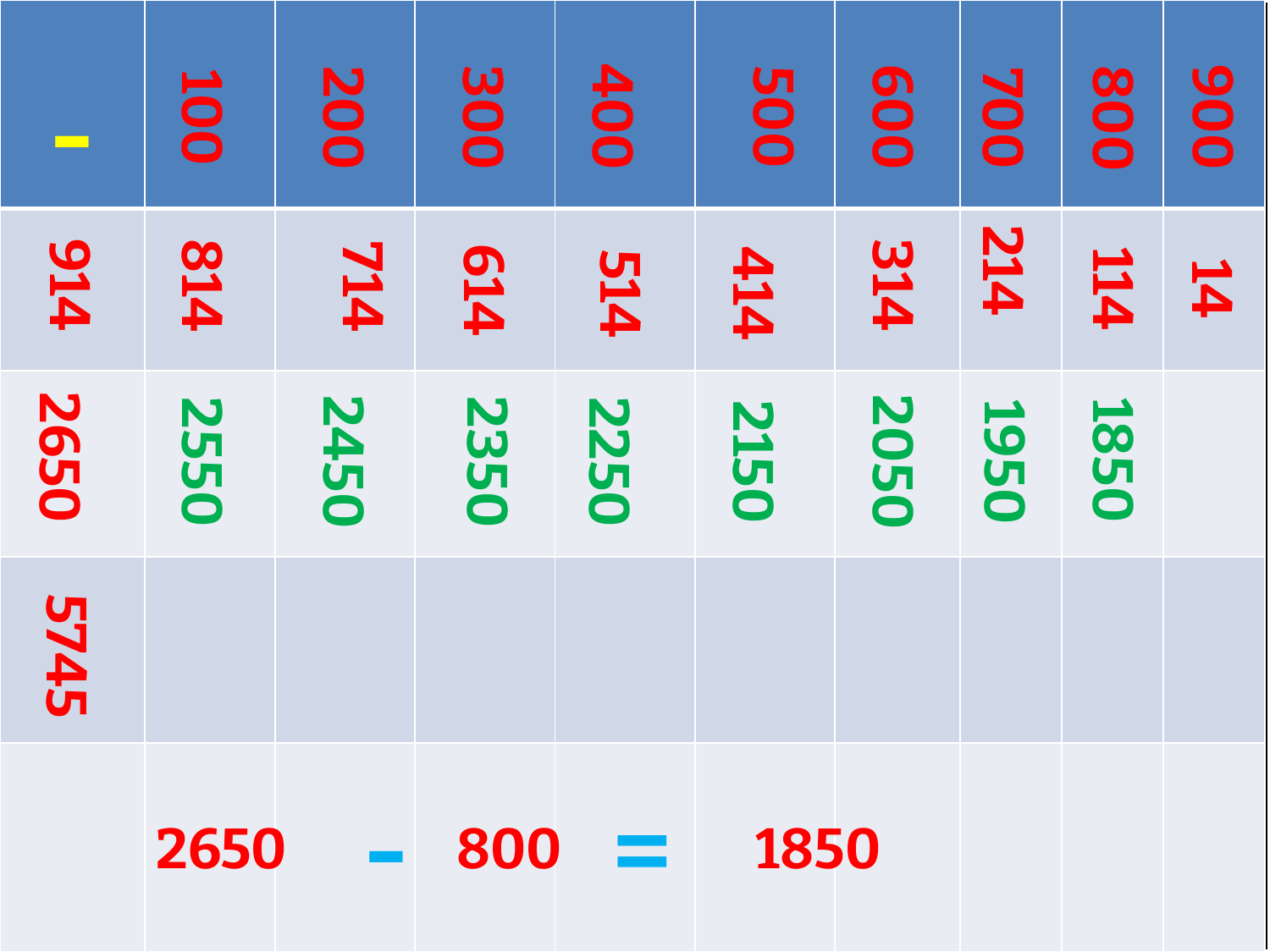

|  |  |  |  |  |  |  |  |  |  |
| --- | --- | --- | --- | --- | --- | --- | --- | --- | --- |
|  |  |  |  |  |  |  |  |  |  |
|  |  |  |  |  |  |  |  |  |  |
|  |  |  |  |  |  |  |  |  |  |
|  |  |  |  |  |  |  |  |  |  |
-
400
500
600
900
100
200
300
700
800
214
914
814
314
714
14
114
614
514
414
#
2650
1850
1950
2450
2350
2550
2250
2150
2050
5745
=
-
2650
800
1850